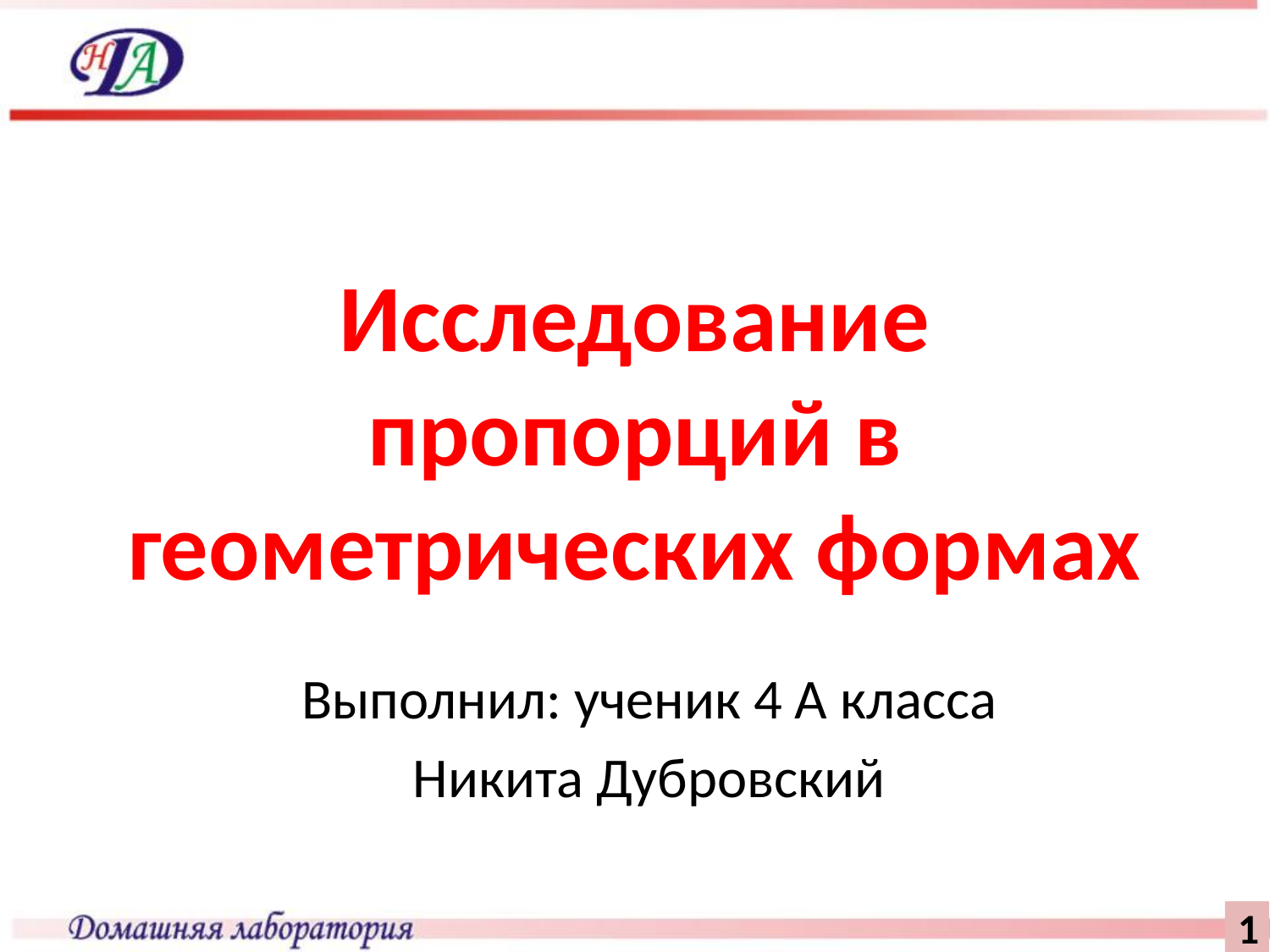

# Исследование пропорций в геометрических формах
Выполнил: ученик 4 А класса
Никита Дубровский
1